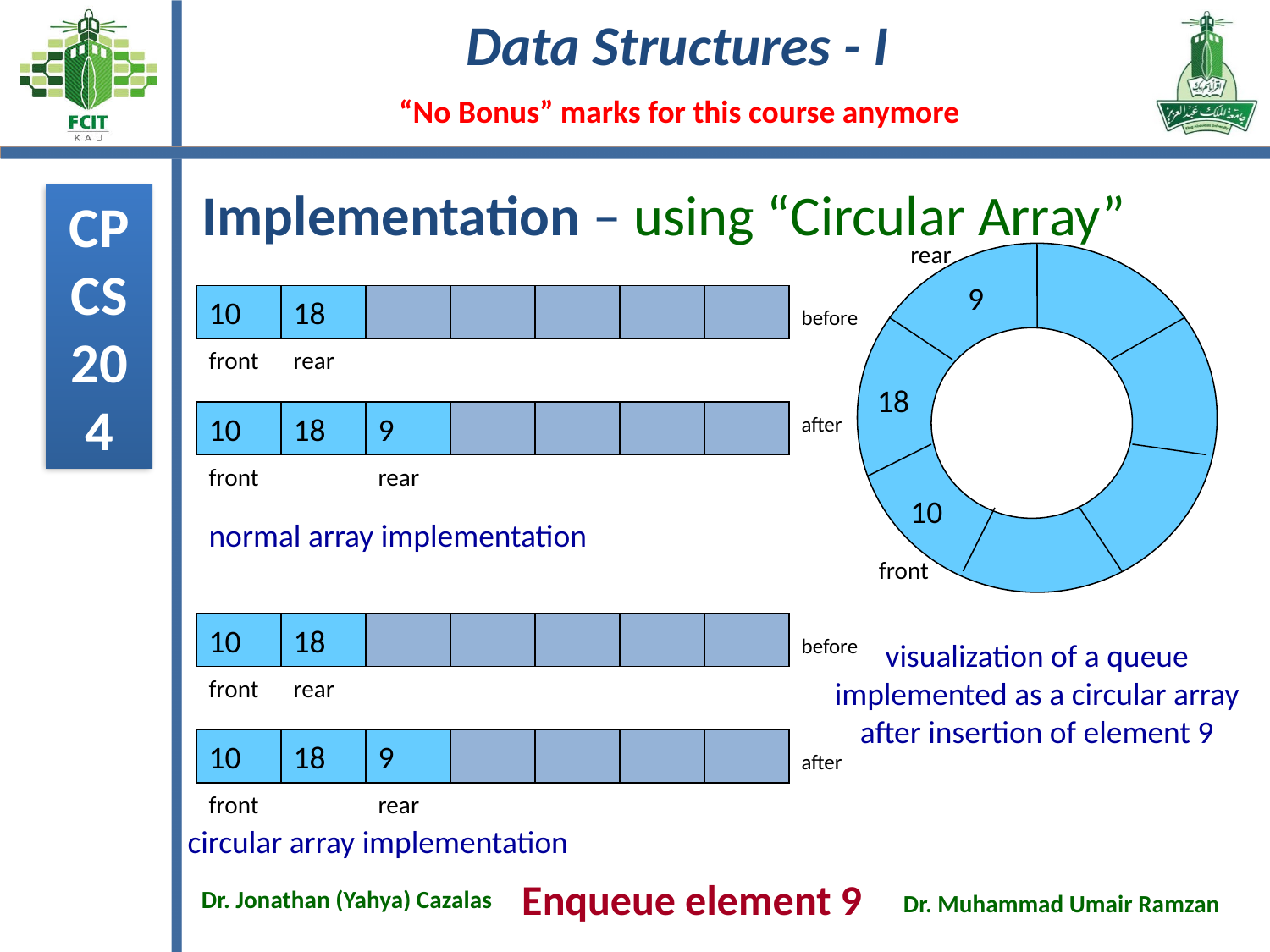

#
Implementation – using “Circular Array”
rear

front
visualization of a queue
implemented as a circular array
after insertion of element 9
10
18

9
10
18

front
rear
before
normal array implementation

10
18
9

after
front
rear

10
18

before
front
rear
circular array implementation
10
18
9

after
front
rear
Enqueue element 9